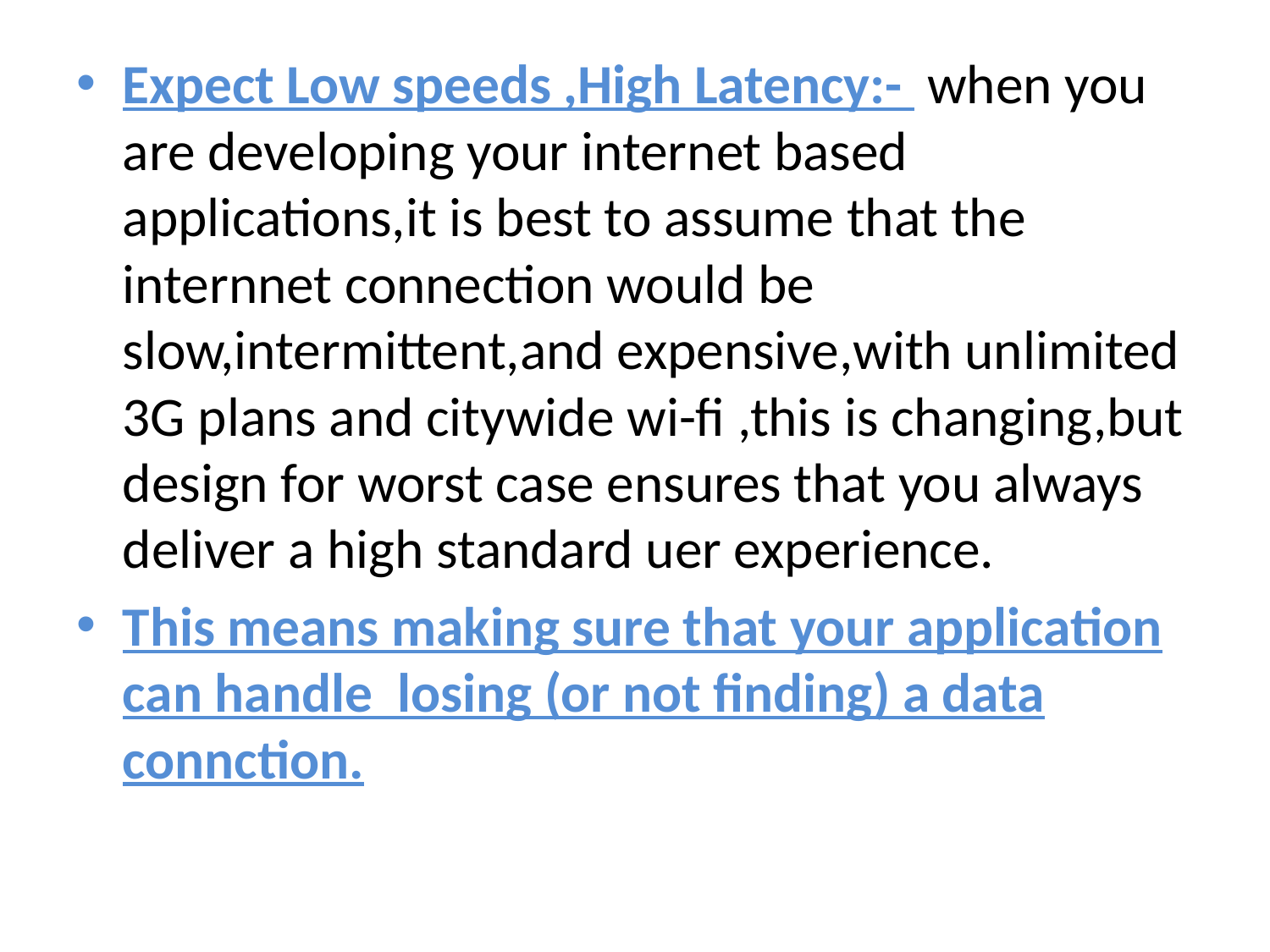

Expect Low speeds ,High Latency:-  when you are developing your internet based applications,it is best to assume that the internnet connection would be slow,intermittent,and expensive,with unlimited 3G plans and citywide wi-fi ,this is changing,but design for worst case ensures that you always deliver a high standard uer experience.
This means making sure that your application can handle  losing (or not finding) a data connction.